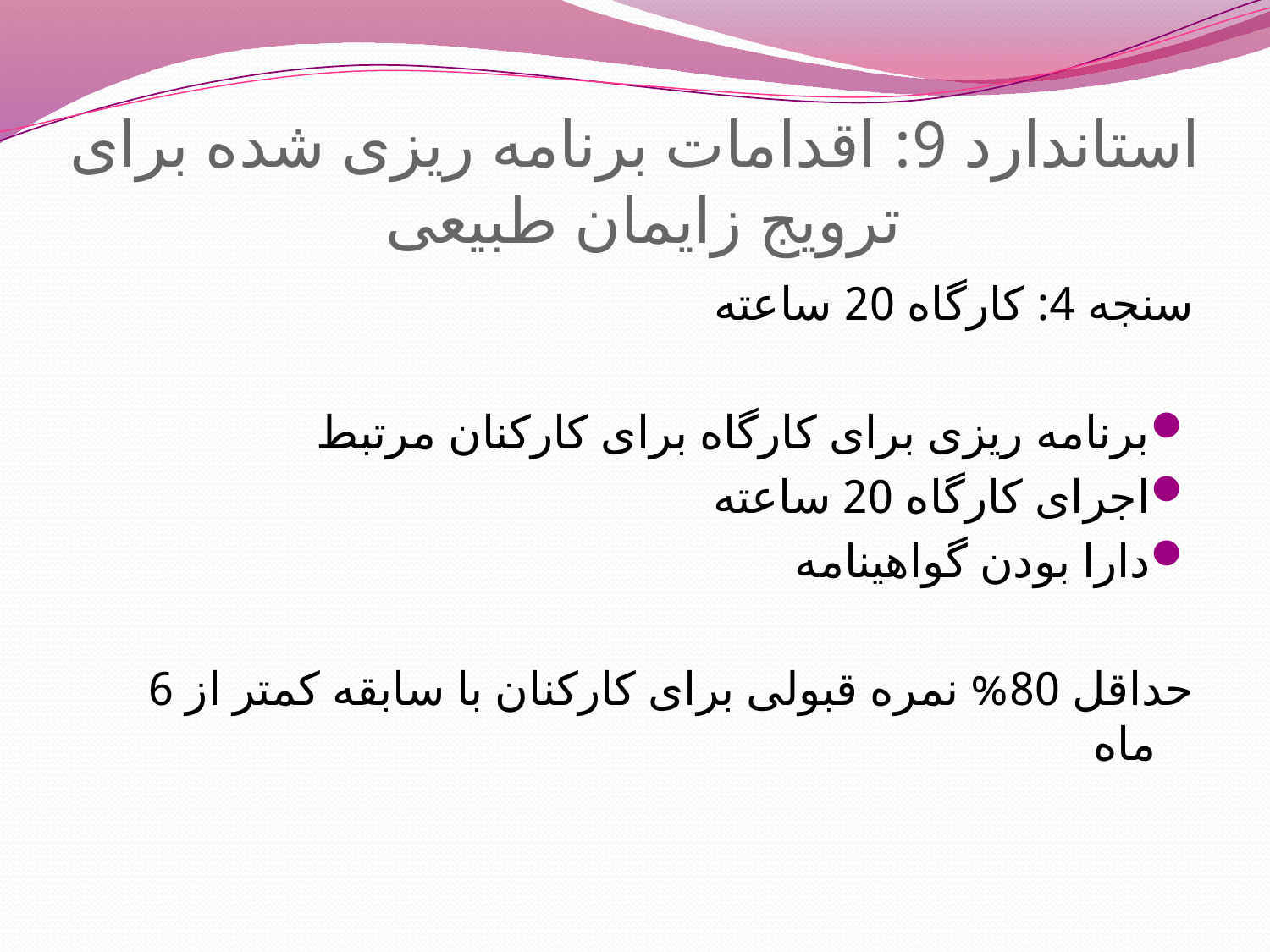

# استاندارد 9: اقدامات برنامه ریزی شده برای ترویج زایمان طبیعی
سنجه 4: کارگاه 20 ساعته

برنامه ریزی برای کارگاه برای کارکنان مرتبط
اجرای کارگاه 20 ساعته
دارا بودن گواهینامه

حداقل 80% نمره قبولی برای کارکنان با سابقه کمتر از 6 ماه